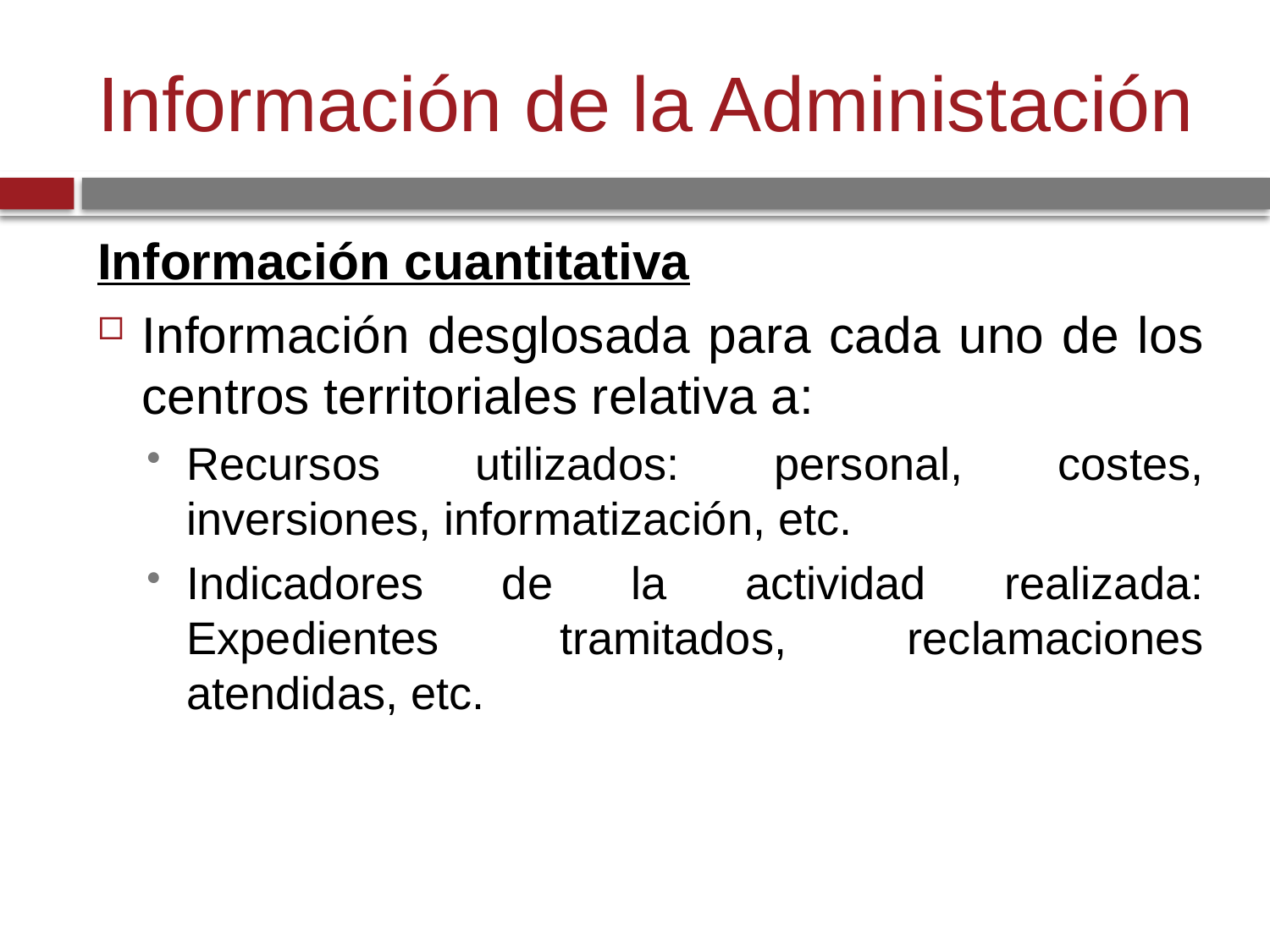

# Información de la Administación
Información cuantitativa
Información desglosada para cada uno de los centros territoriales relativa a:
Recursos utilizados: personal, costes, inversiones, informatización, etc.
Indicadores de la actividad realizada: Expedientes tramitados, reclamaciones atendidas, etc.